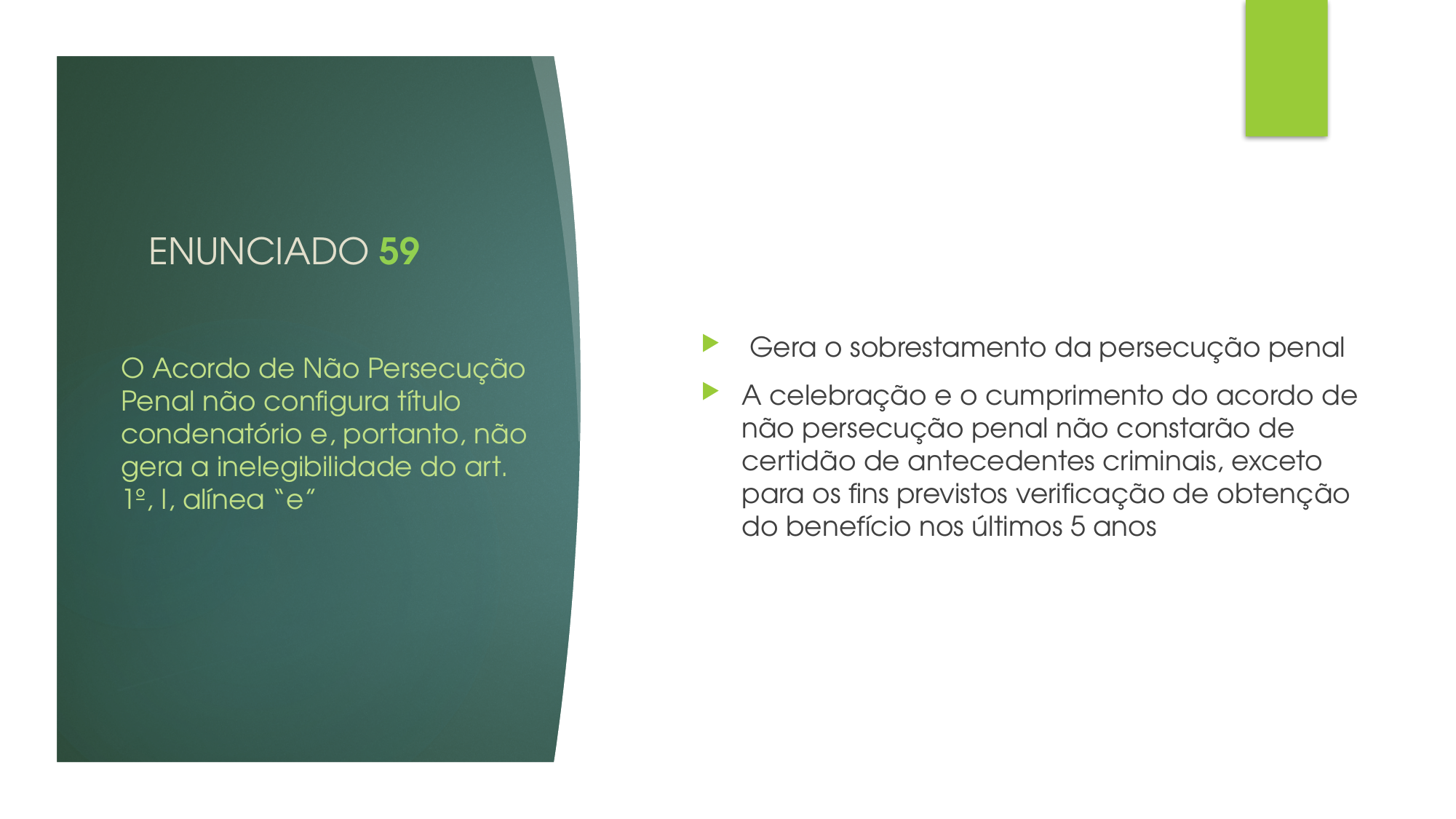

# ENUNCIADO 59
 Gera o sobrestamento da persecução penal
A celebração e o cumprimento do acordo de não persecução penal não constarão de certidão de antecedentes criminais, exceto para os fins previstos verificação de obtenção do benefício nos últimos 5 anos

O Acordo de Não Persecução Penal não configura título condenatório e, portanto, não gera a inelegibilidade do art. 1º, I, alínea “e”